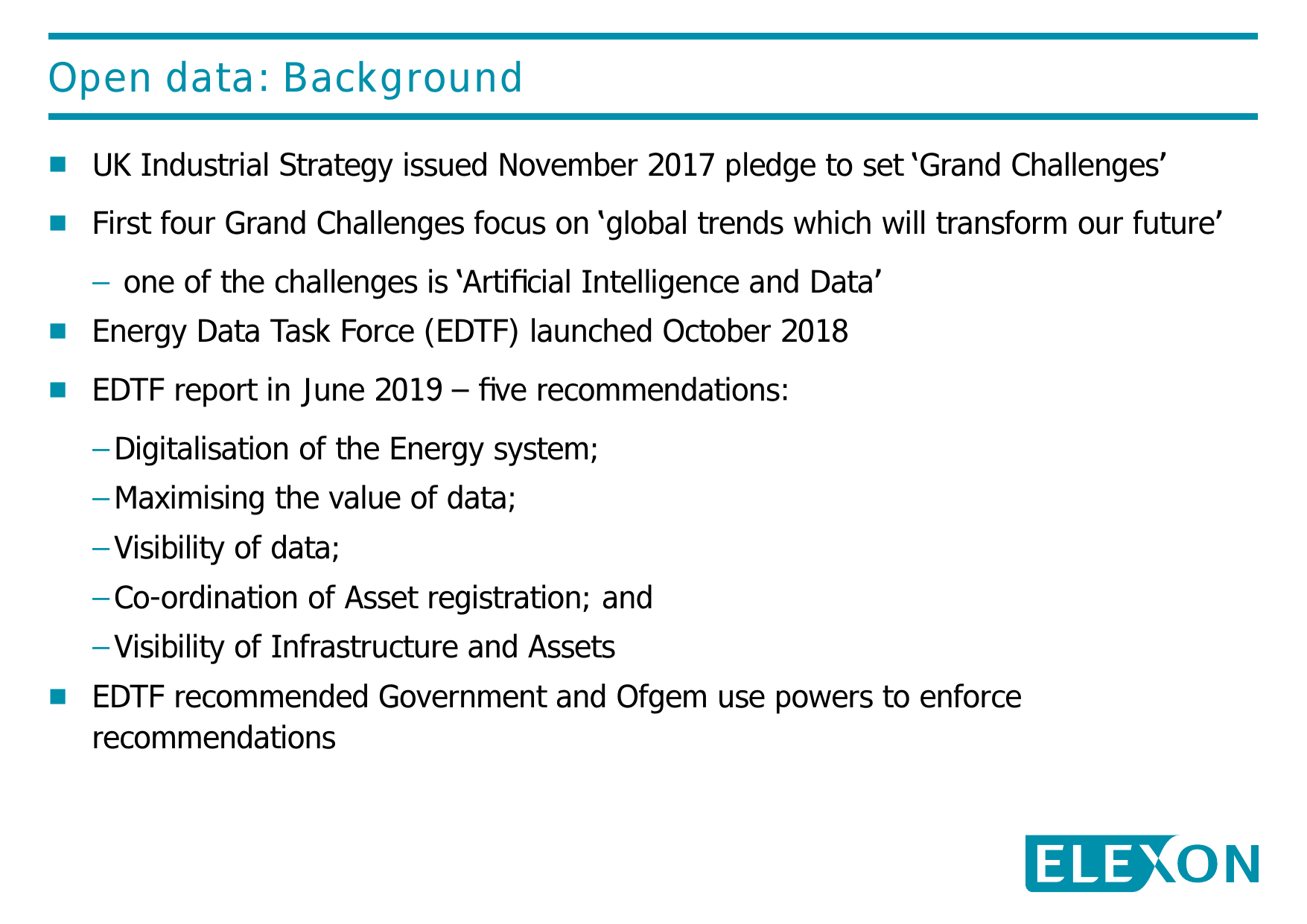

# Open data: Background
UK Industrial Strategy issued November 2017 pledge to set ‘Grand Challenges’
First four Grand Challenges focus on ‘global trends which will transform our future’
 one of the challenges is ‘Artificial Intelligence and Data’
Energy Data Task Force (EDTF) launched October 2018
EDTF report in June 2019 – five recommendations:
Digitalisation of the Energy system;
Maximising the value of data;
Visibility of data;
Co-ordination of Asset registration; and
Visibility of Infrastructure and Assets
EDTF recommended Government and Ofgem use powers to enforce recommendations